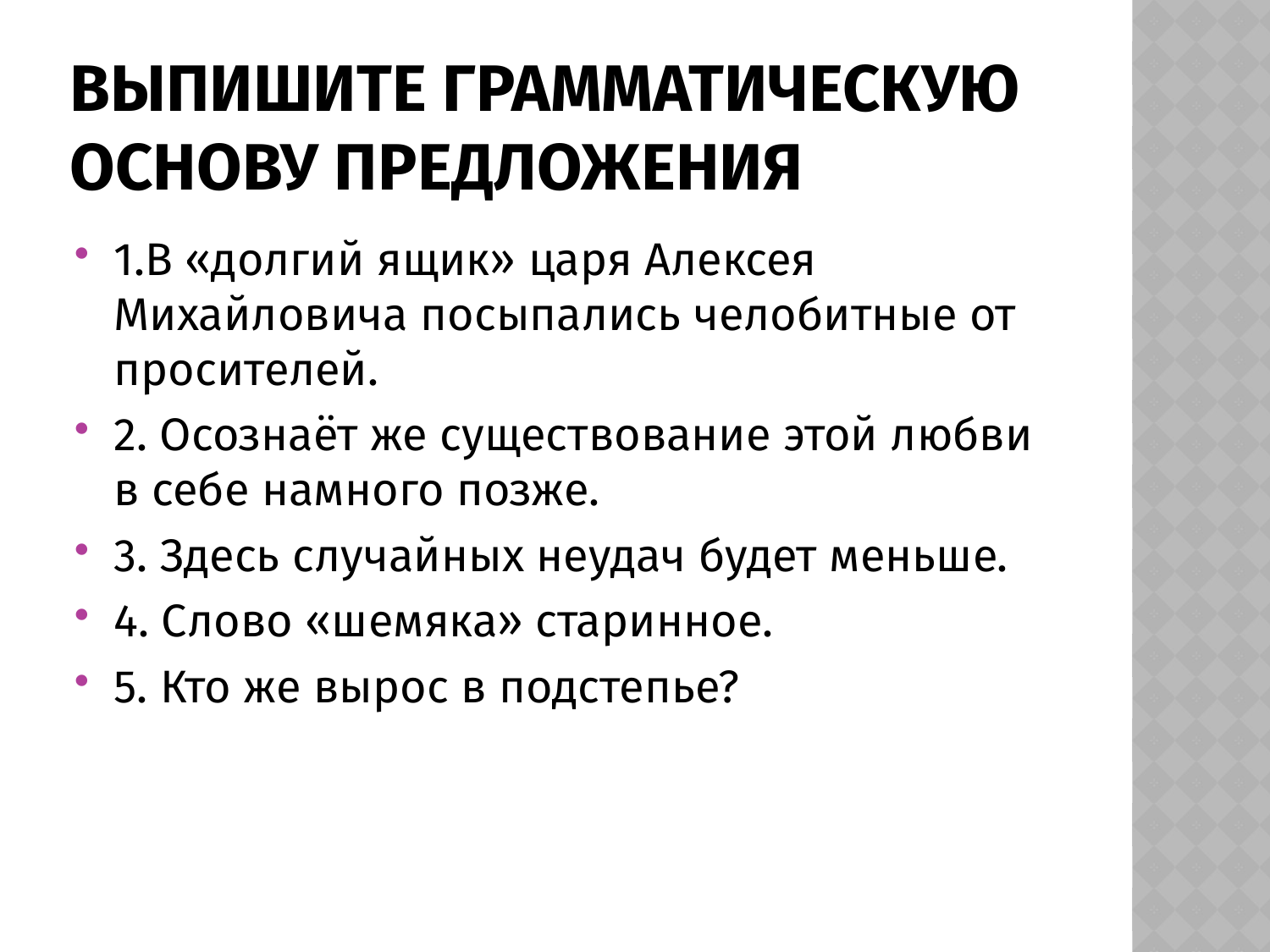

# Выпишите грамматическую основу предложения
1.В «долгий ящик» царя Алексея Михайловича посыпались челобитные от просителей.
2. Осознаёт же существование этой любви в себе намного позже.
3. Здесь случайных неудач будет меньше.
4. Слово «шемяка» старинное.
5. Кто же вырос в подстепье?